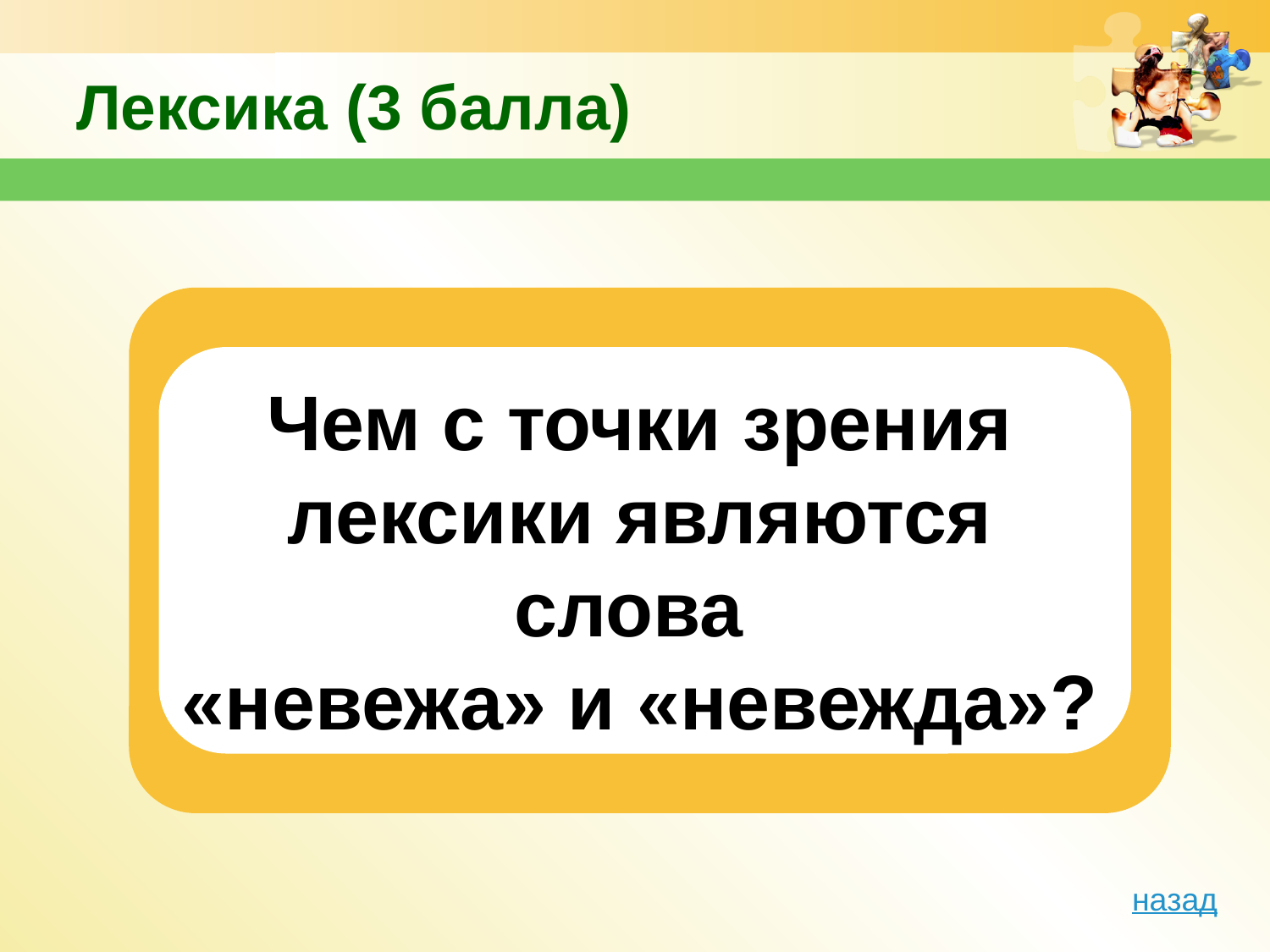

# Лексика (3 балла)

Text in here

Чем с точки зрения лексики являются слова
«невежа» и «невежда»?
Text in here
Text in here
назад